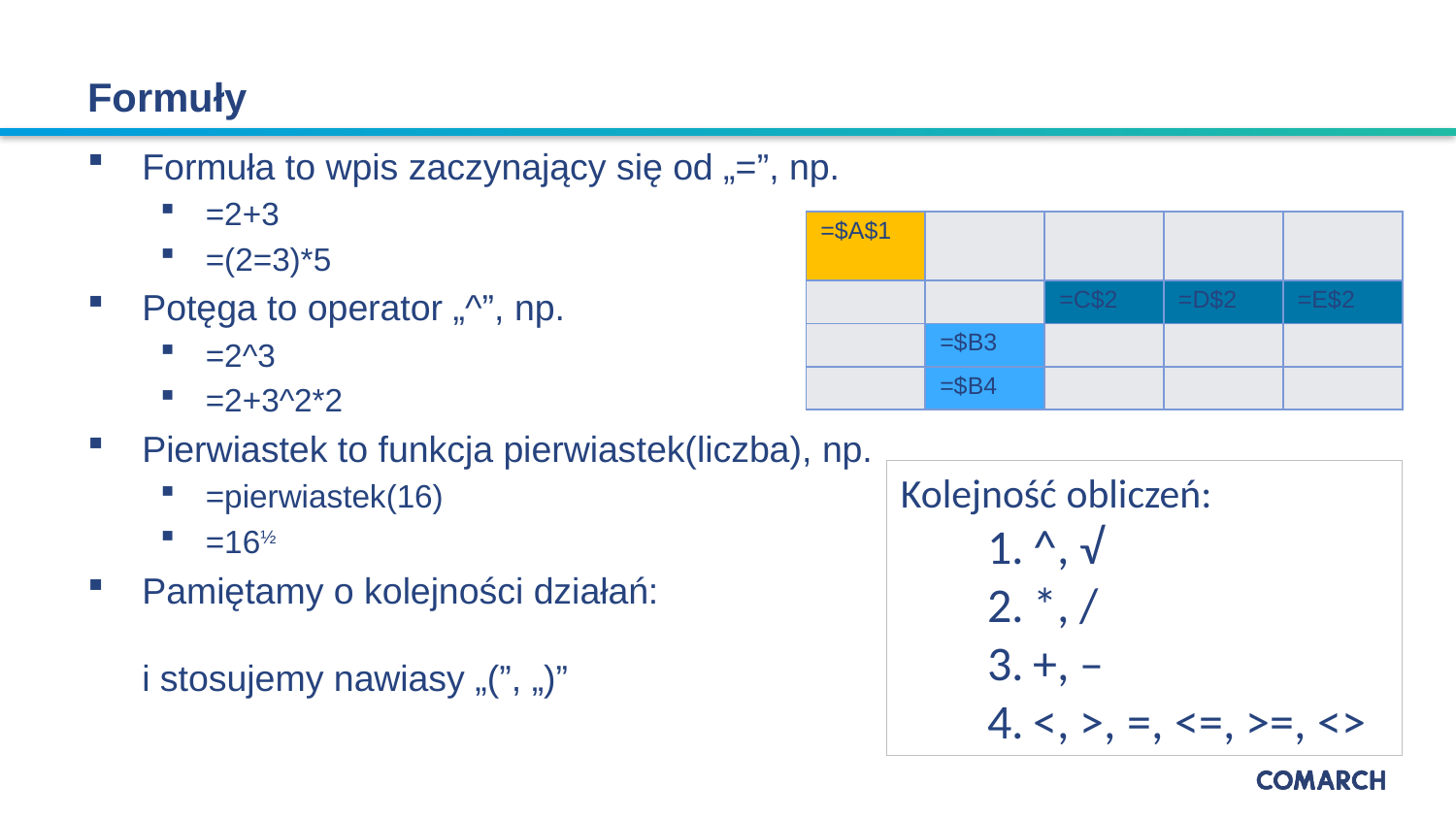

# Formuły
Formuła to wpis zaczynający się od „=”, np.
=2+3
=(2=3)*5
Potęga to operator „^”, np.
=2^3
=2+3^2*2
Pierwiastek to funkcja pierwiastek(liczba), np.
=pierwiastek(16)
=16½
Pamiętamy o kolejności działań:
i stosujemy nawiasy „(”, „)”
| =$A$1 |  |  |  |  |
| --- | --- | --- | --- | --- |
|  |  | =C$2 | =D$2 | =E$2 |
|  | =$B3 |  |  |  |
|  | =$B4 |  |  |  |
Kolejność obliczeń:
^, √
*, /
+, –
<, >, =, <=, >=, <>